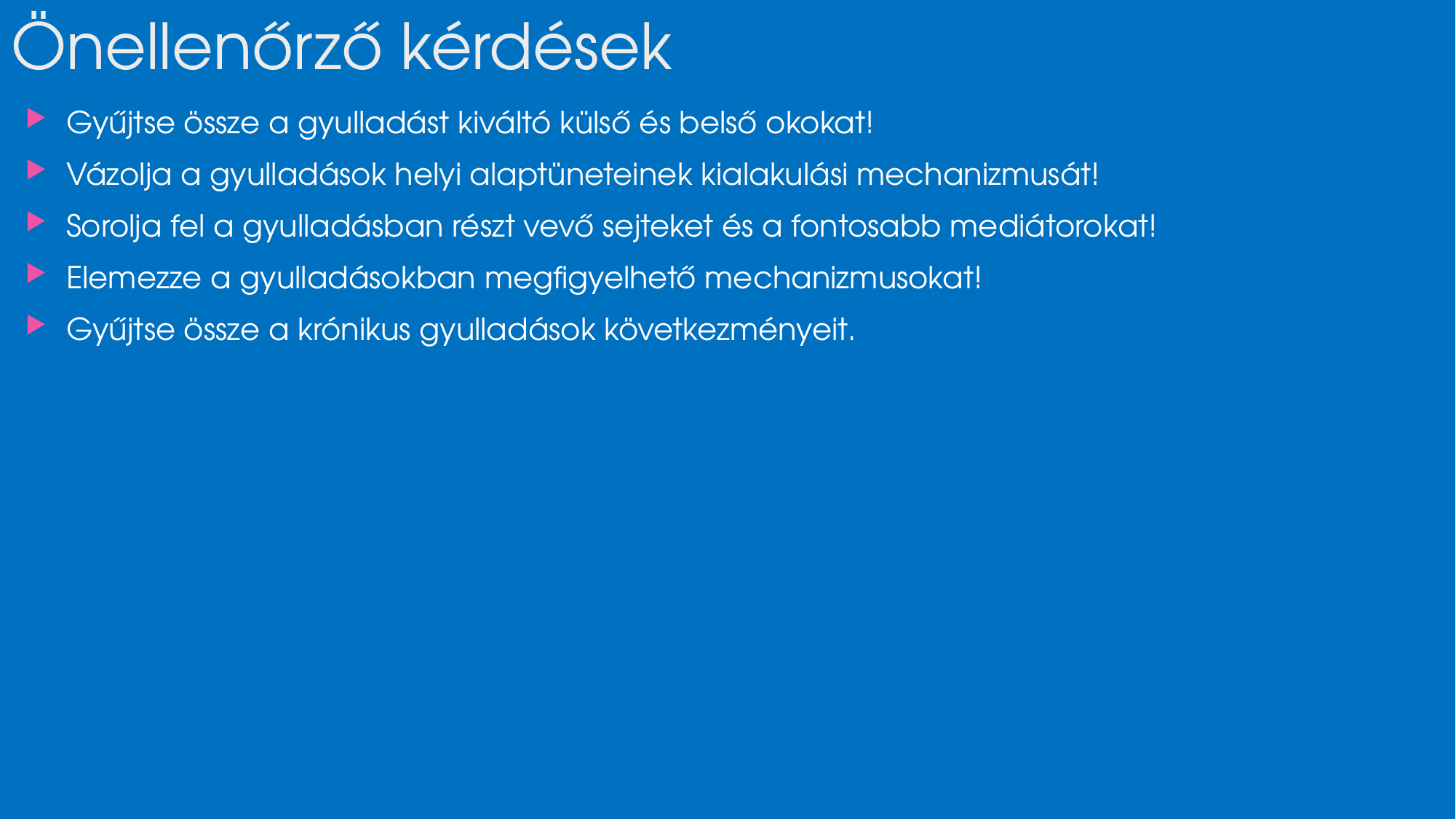

# Önellenőrző kérdések
Gyűjtse össze a gyulladást kiváltó külső és belső okokat!
Vázolja a gyulladások helyi alaptüneteinek kialakulási mechanizmusát!
Sorolja fel a gyulladásban részt vevő sejteket és a fontosabb mediátorokat!
Elemezze a gyulladásokban megfigyelhető mechanizmusokat!
Gyűjtse össze a krónikus gyulladások következményeit.